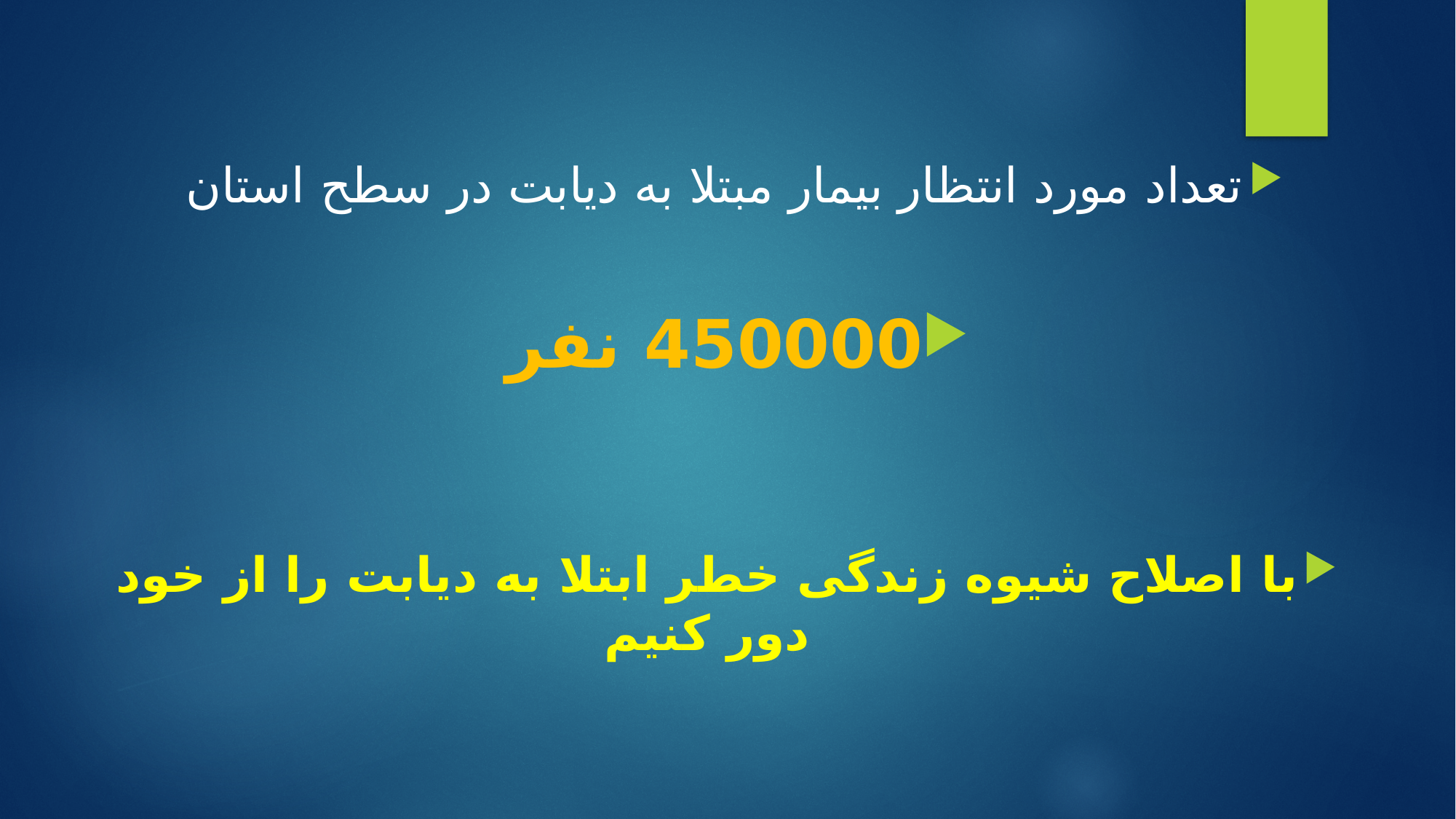

تعداد مورد انتظار بیمار مبتلا به دیابت در سطح استان

450000 نفر

با اصلاح شیوه زندگی خطر ابتلا به دیابت را از خود دور کنیم